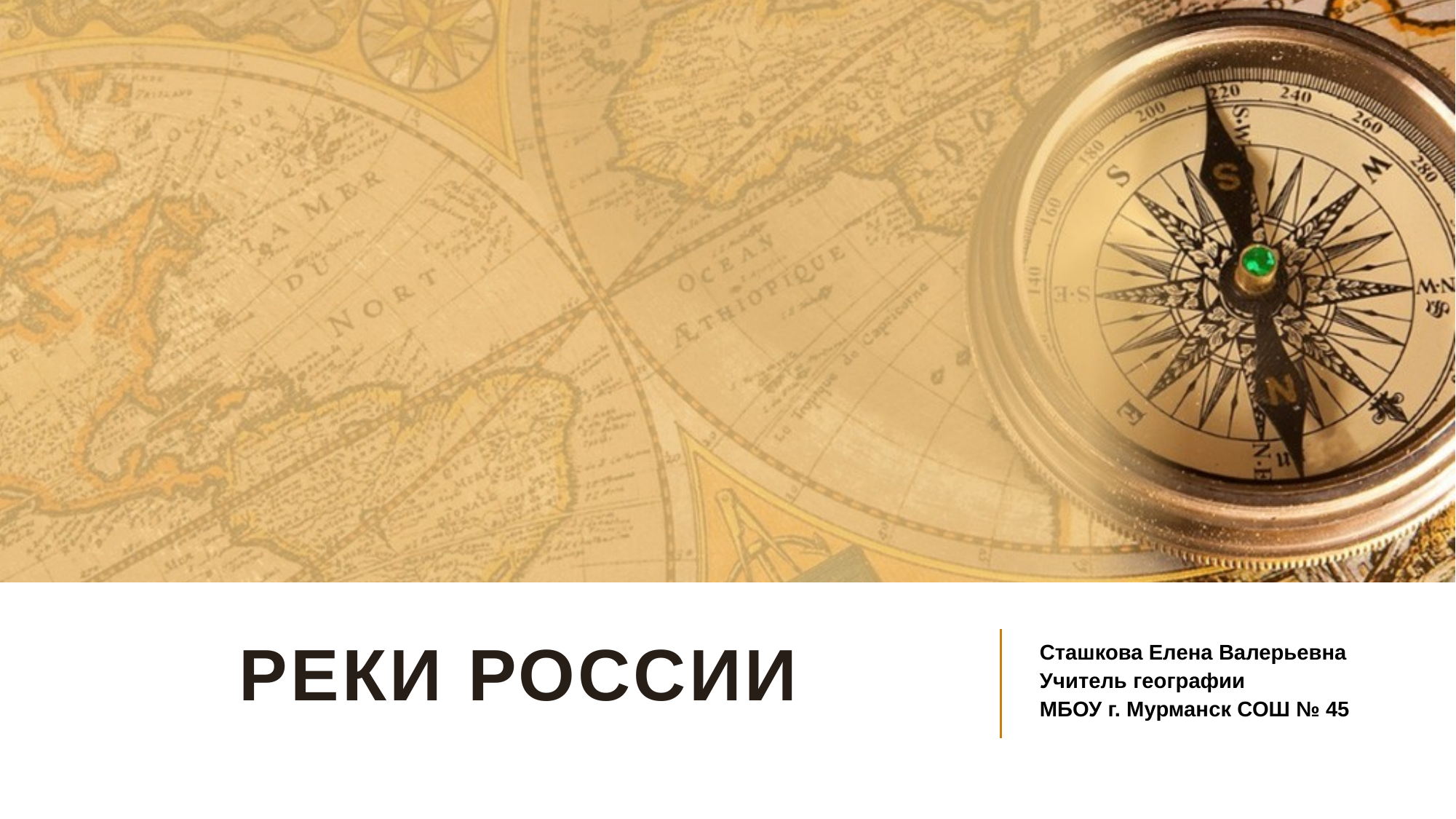

# Реки россии
Сташкова Елена Валерьевна
Учитель географии
МБОУ г. Мурманск СОШ № 45